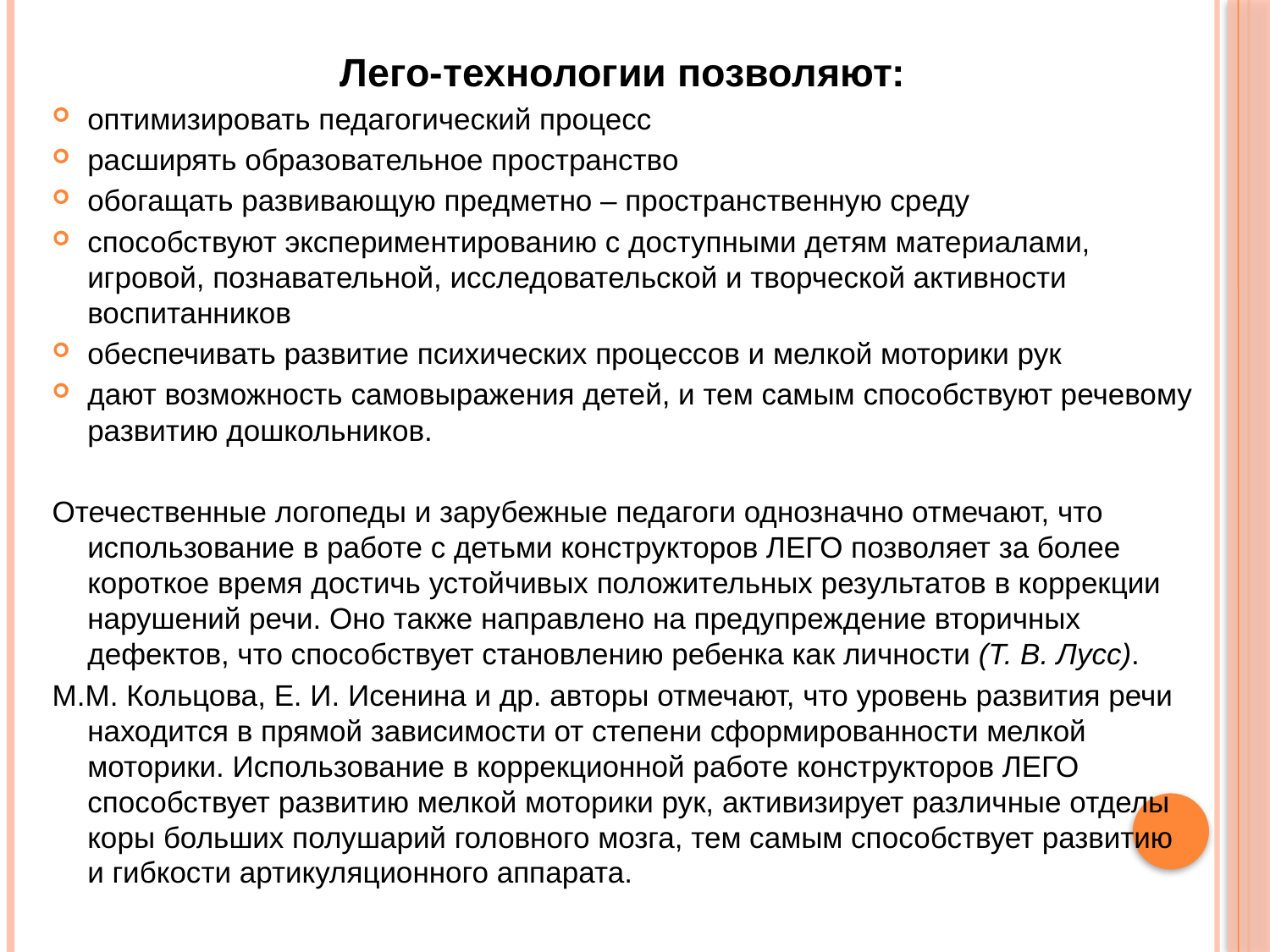

Лего-технологии позволяют:
оптимизировать педагогический процесс
расширять образовательное пространство
обогащать развивающую предметно – пространственную среду
способствуют экспериментированию с доступными детям материалами, игровой, познавательной, исследовательской и творческой активности воспитанников
обеспечивать развитие психических процессов и мелкой моторики рук
дают возможность самовыражения детей, и тем самым способствуют речевому развитию дошкольников.

Отечественные логопеды и зарубежные педагоги однозначно отмечают, что использование в работе с детьми конструкторов ЛЕГО позволяет за более короткое время достичь устойчивых положительных результатов в коррекции нарушений речи. Оно также направлено на предупреждение вторичных дефектов, что способствует становлению ребенка как личности (Т. В. Лусс).
М.М. Кольцова, Е. И. Исенина и др. авторы отмечают, что уровень развития речи находится в прямой зависимости от степени сформированности мелкой моторики. Использование в коррекционной работе конструкторов ЛЕГО способствует развитию мелкой моторики рук, активизирует различные отделы коры больших полушарий головного мозга, тем самым способствует развитию и гибкости артикуляционного аппарата.